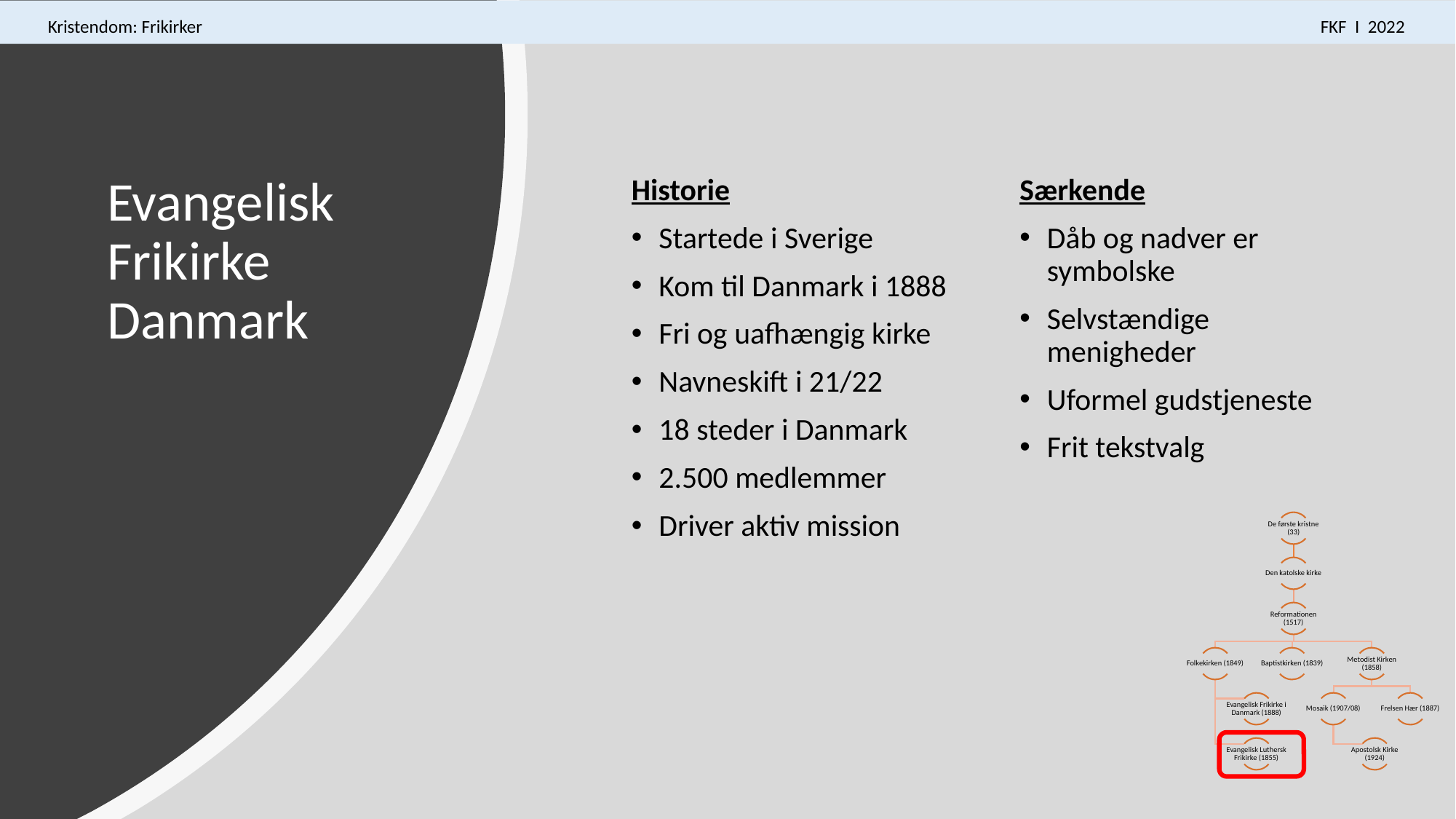

Kristendom: Frikirker			       								FKF  I  2022
# Evangelisk Frikirke Danmark
Historie
Startede i Sverige
Kom til Danmark i 1888
Fri og uafhængig kirke
Navneskift i 21/22
18 steder i Danmark
2.500 medlemmer
Driver aktiv mission
Særkende
Dåb og nadver er symbolske
Selvstændige menigheder
Uformel gudstjeneste
Frit tekstvalg
De første kristne (33)
Den katolske kirke
Reformationen (1517)
Folkekirken (1849)
Evangelisk Frikirke i Danmark (1888)
Evangelisk Luthersk Frikirke (1855)
Baptistkirken (1839)
Metodist Kirken (1858)
Mosaik (1907/08)
Apostolsk Kirke (1924)
Frelsen Hær (1887)